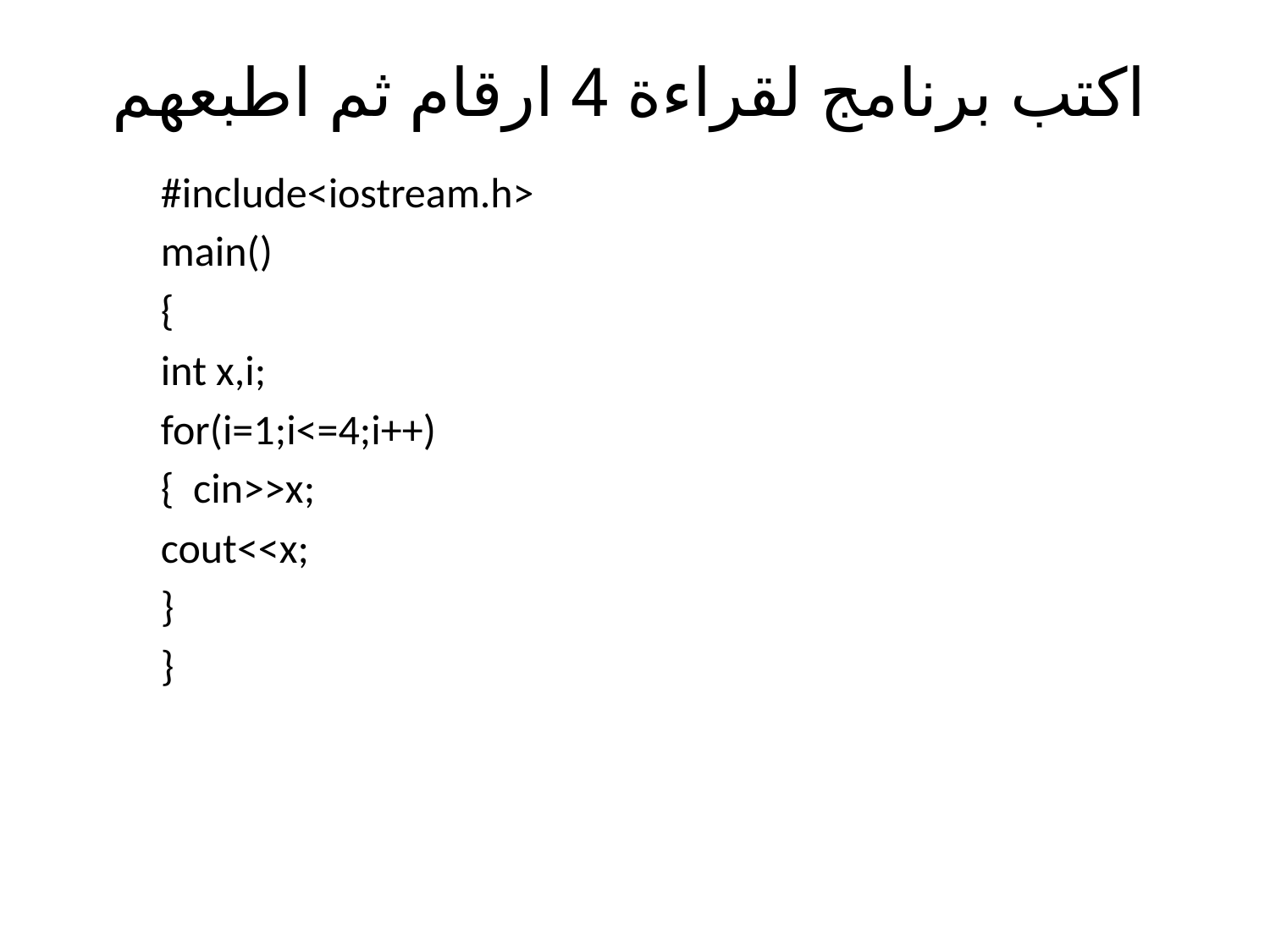

# اكتب برنامج لقراءة 4 ارقام ثم اطبعهم
#include<iostream.h>
main()
{
int x,i;
for(i=1;i<=4;i++)
{  cin>>x;
cout<<x;
}
}